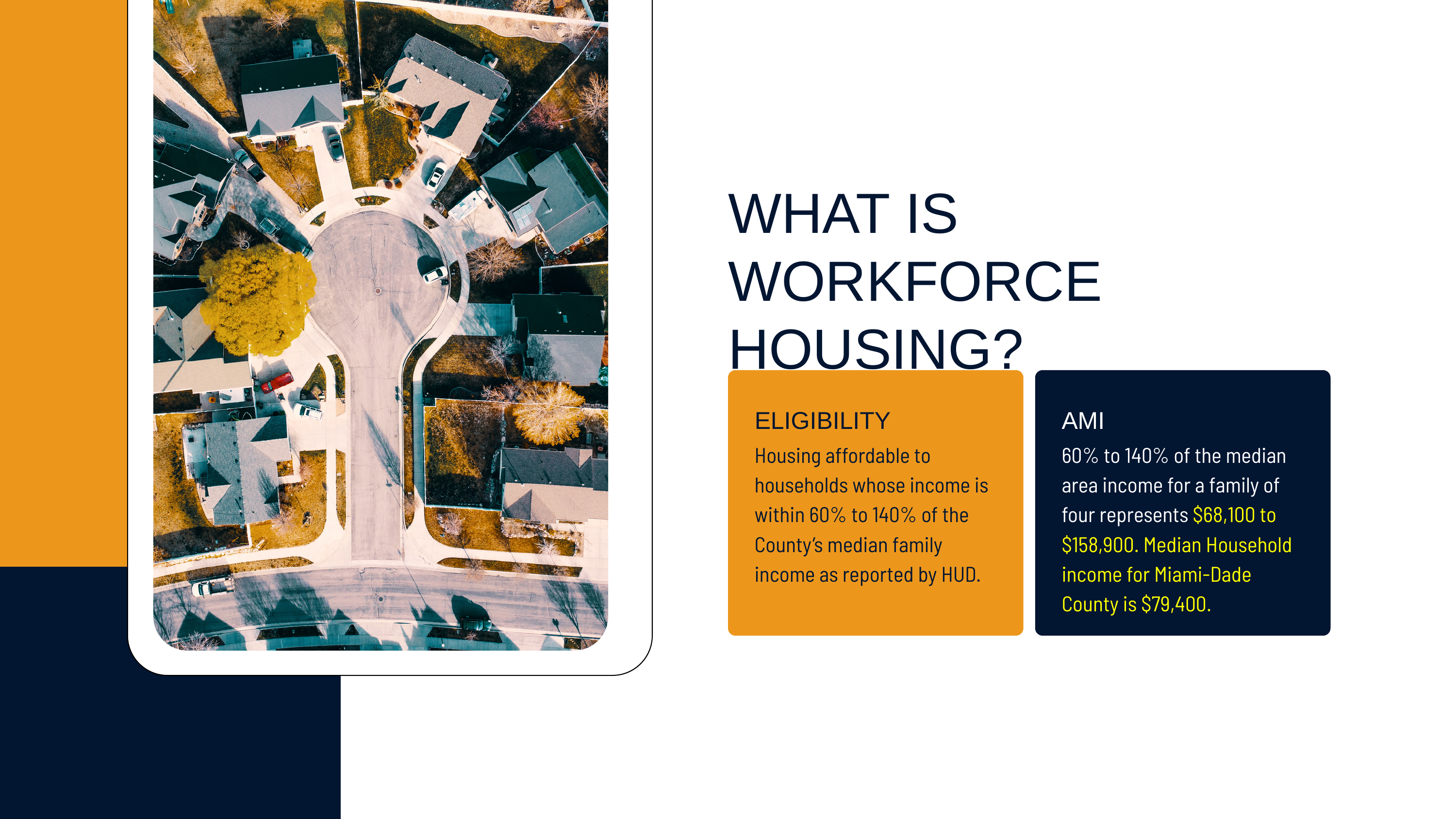

WHAT IS WORKFORCE HOUSING?

ELIGIBILITY
AMI
Housing affordable to households whose income is within 60% to 140% of the County’s median family income as reported by HUD.
60% to 140% of the median area income for a family of four represents $68,100 to $158,900. Median Household income for Miami-Dade County is $79,400.